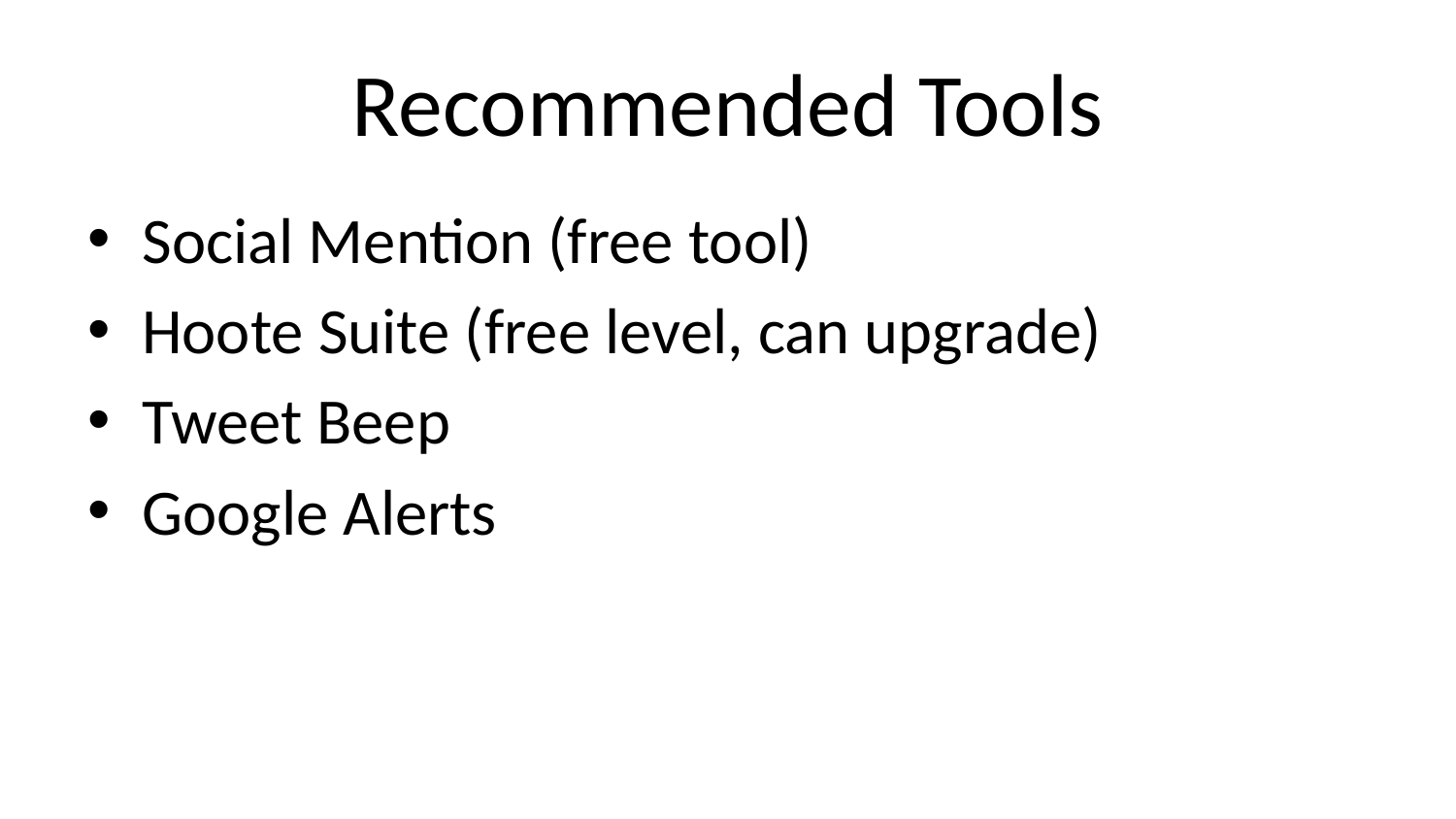

# Recommended Tools
Social Mention (free tool)
Hoote Suite (free level, can upgrade)
Tweet Beep
Google Alerts